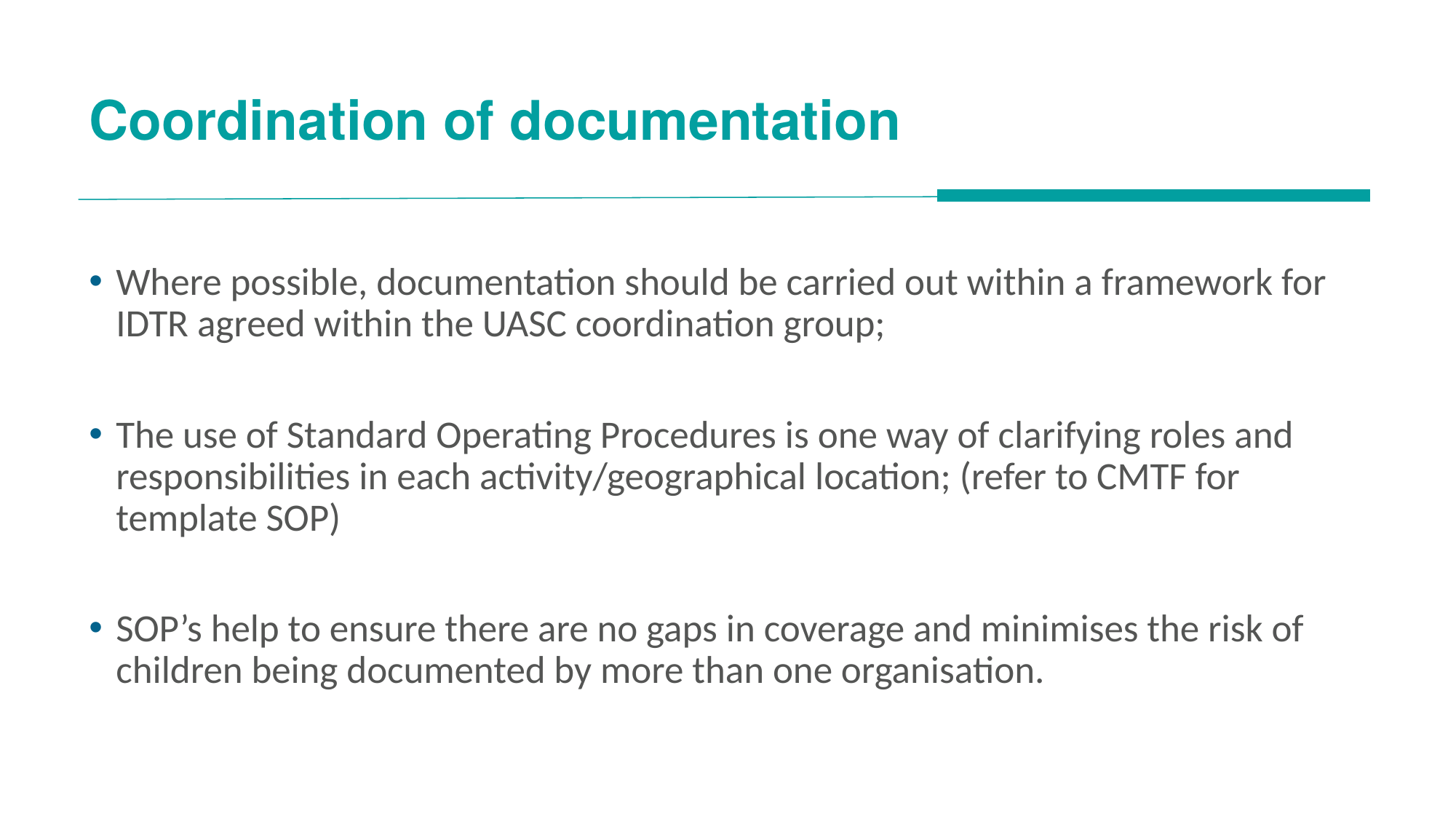

# Coordination of documentation
Where possible, documentation should be carried out within a framework for IDTR agreed within the UASC coordination group;

The use of Standard Operating Procedures is one way of clarifying roles and responsibilities in each activity/geographical location; (refer to CMTF for template SOP)

SOP’s help to ensure there are no gaps in coverage and minimises the risk of children being documented by more than one organisation.